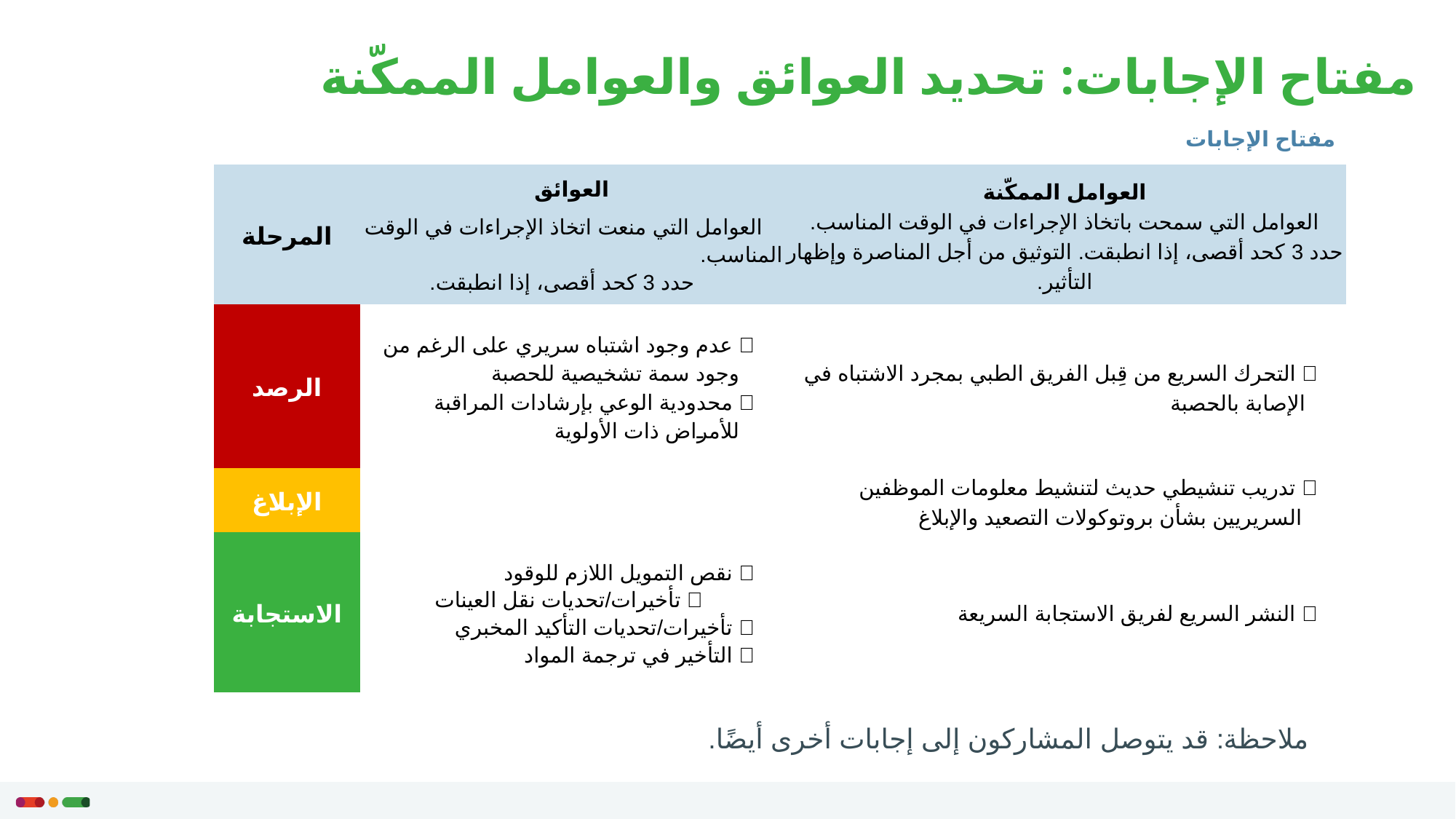

# مفتاح الإجابات: تحديد العوائق والعوامل الممكّنة
مفتاح الإجابات
| المرحلة | العوائق العوامل التي منعت اتخاذ الإجراءات في الوقت المناسب. حدد 3 كحد أقصى، إذا انطبقت. | العوامل الممكّنة العوامل التي سمحت باتخاذ الإجراءات في الوقت المناسب. حدد 3 كحد أقصى، إذا انطبقت. التوثيق من أجل المناصرة وإظهار التأثير. |
| --- | --- | --- |
| الرصد | • عدم وجود اشتباه سريري على الرغم من وجود سمة تشخيصية للحصبة • محدودية الوعي بإرشادات المراقبة للأمراض ذات الأولوية | • التحرك السريع من قِبل الفريق الطبي بمجرد الاشتباه في الإصابة بالحصبة |
| الإبلاغ |  | • تدريب تنشيطي حديث لتنشيط معلومات الموظفين السريريين بشأن بروتوكولات التصعيد والإبلاغ |
| الاستجابة | • نقص التمويل اللازم للوقود • تأخيرات/تحديات نقل العينات • تأخيرات/تحديات التأكيد المخبري • التأخير في ترجمة المواد | • النشر السريع لفريق الاستجابة السريعة |

ملاحظة: قد يتوصل المشاركون إلى إجابات أخرى أيضًا.